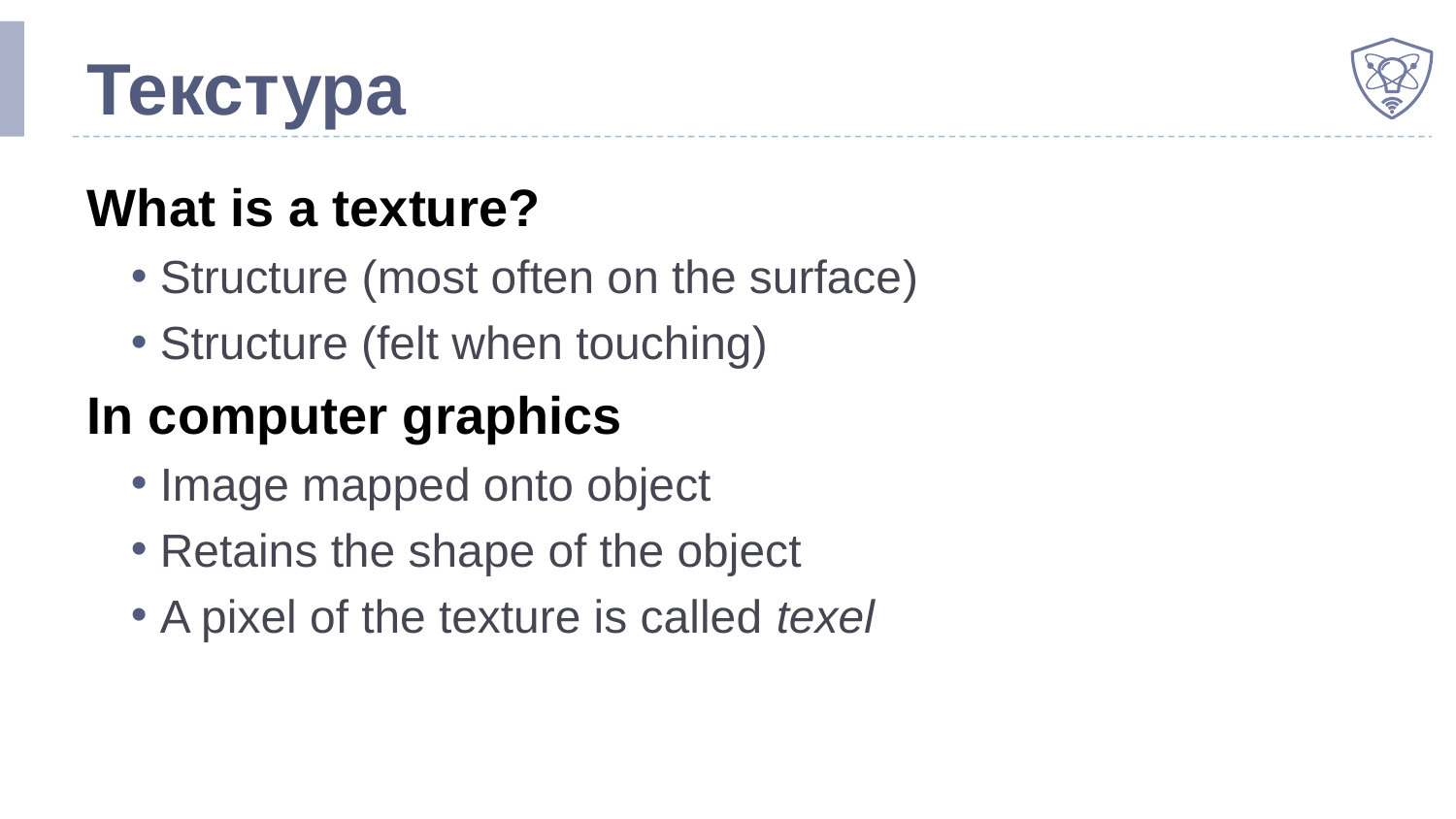

# Текстура
What is a texture?
Structure (most often on the surface)
Structure (felt when touching)
In computer graphics
Image mapped onto object
Retains the shape of the object
A pixel of the texture is called texel